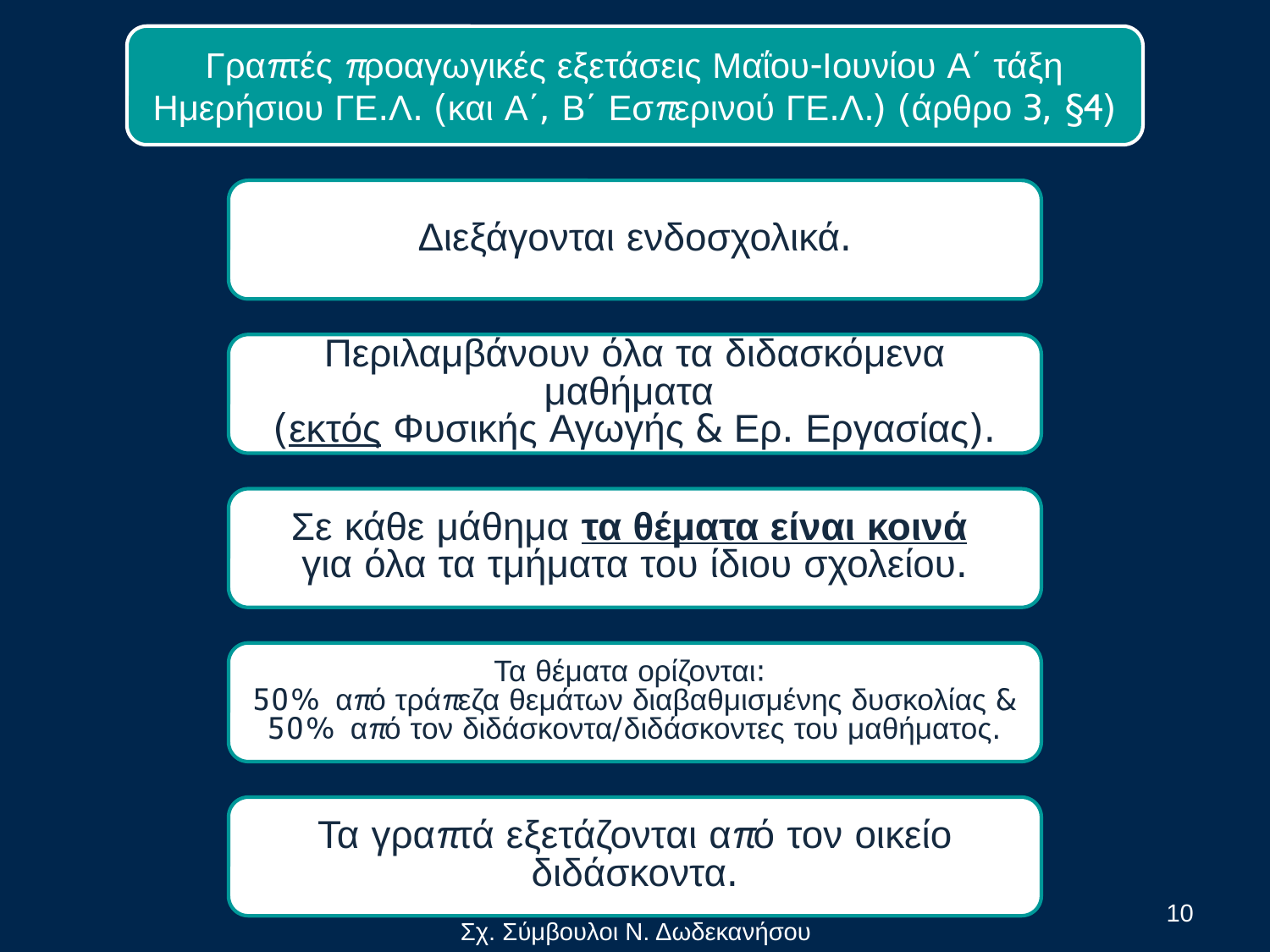

Γραπτές προαγωγικές εξετάσεις Μαΐου-Ιουνίου Α΄ τάξη Ημερήσιου ΓΕ.Λ. (και Α΄, Β΄ Εσπερινού ΓΕ.Λ.) (άρθρο 3, §4)
Διεξάγονται ενδοσχολικά.
Περιλαμβάνουν όλα τα διδασκόμενα μαθήματα
(εκτός Φυσικής Αγωγής & Ερ. Εργασίας).
Σε κάθε μάθημα τα θέματα είναι κοινά
για όλα τα τμήματα του ίδιου σχολείου.
Τα θέματα ορίζονται:
50% από τράπεζα θεμάτων διαβαθμισμένης δυσκολίας &
50% από τον διδάσκοντα/διδάσκοντες του μαθήματος.
Τα γραπτά εξετάζονται από τον οικείο διδάσκοντα.
10
Σχ. Σύμβουλοι Ν. Δωδεκανήσου